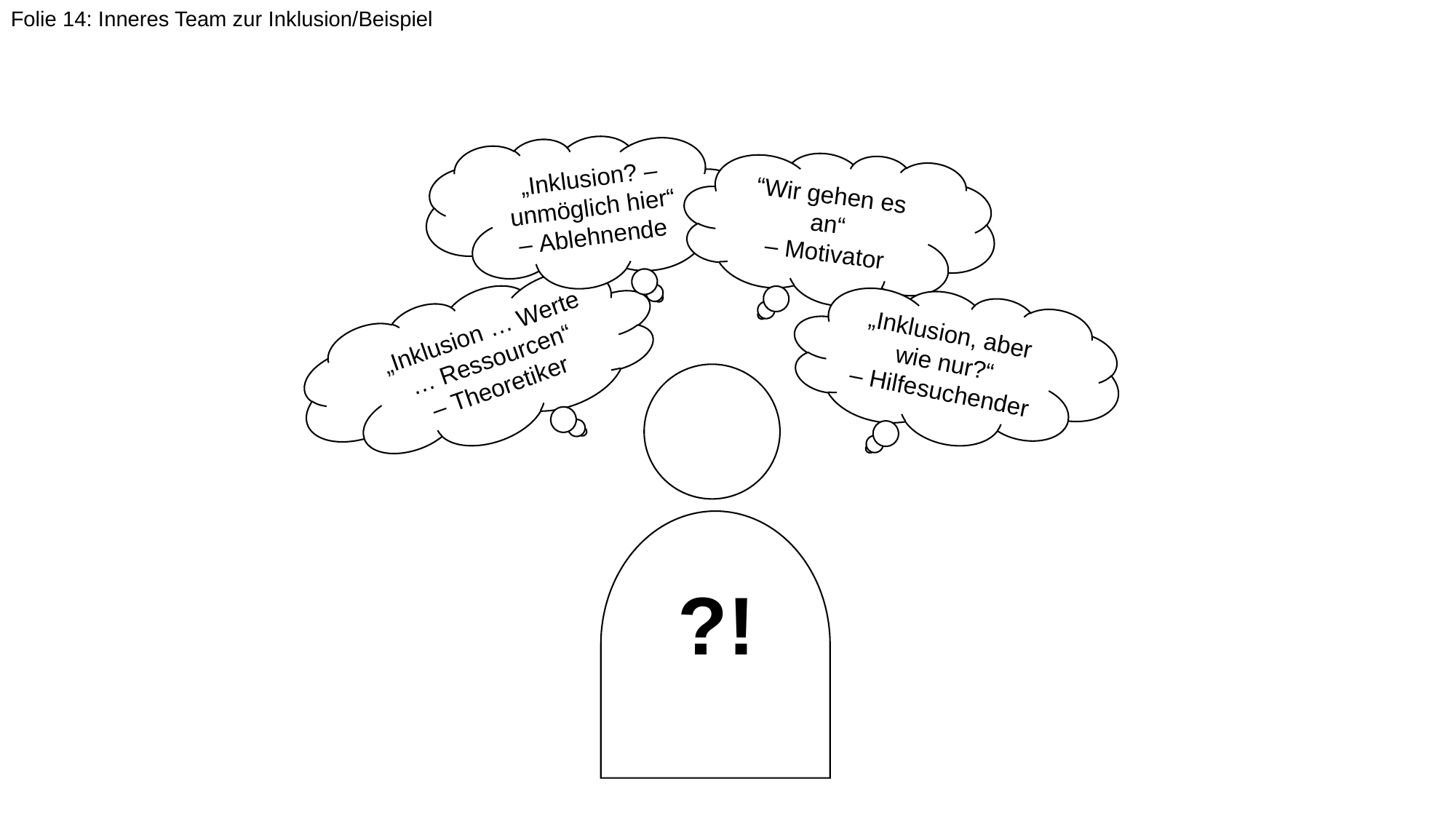

Folie 14: Inneres Team zur Inklusion/Beispiel
„Inklusion? – unmöglich hier“
– Ablehnende
“Wir gehen es an“
– Motivator
„Inklusion … Werte … Ressourcen“
– Theoretiker
„Inklusion, aber wie nur?“
– Hilfesuchender

?!